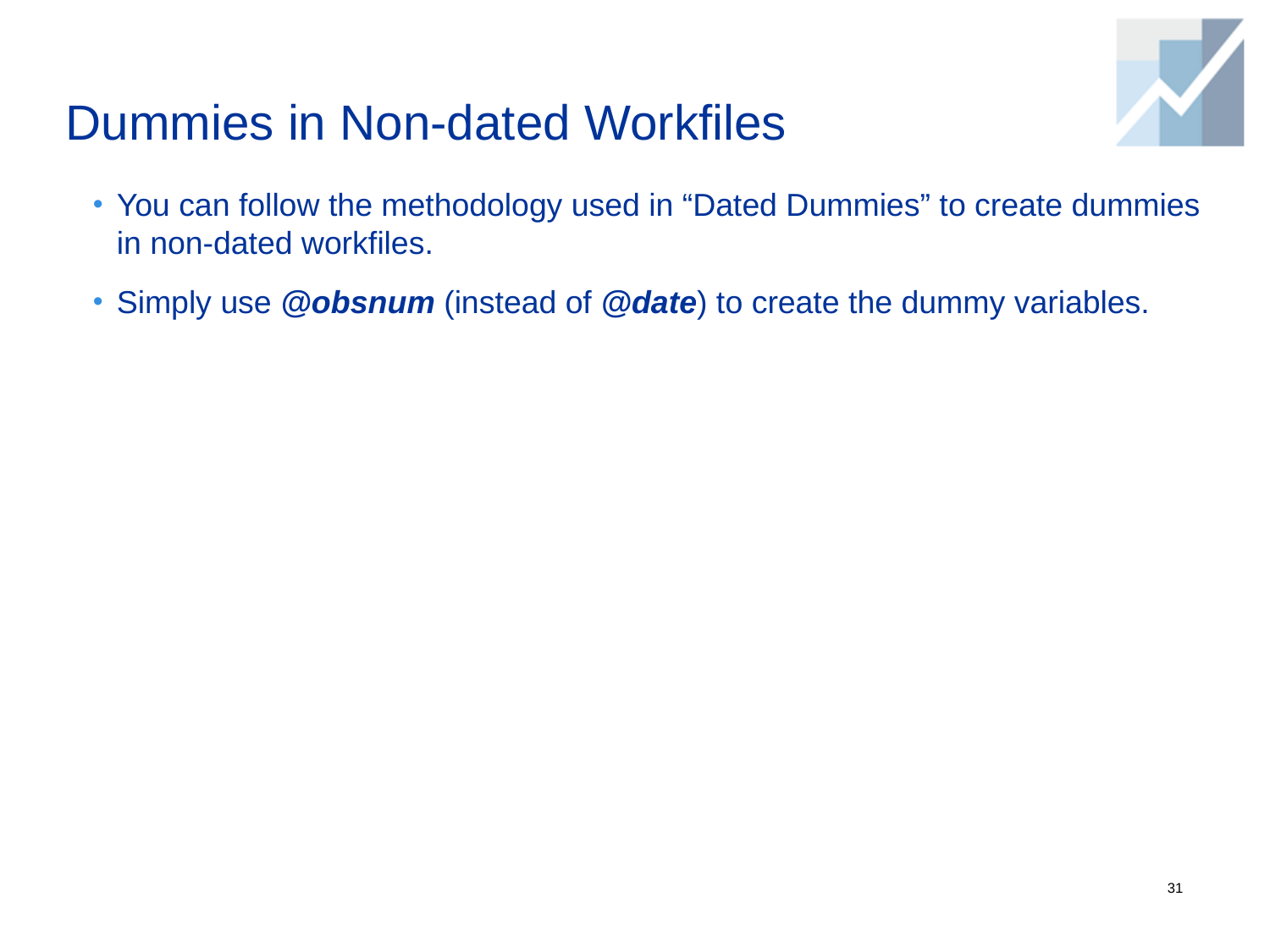

# Dummies in Non-dated Workfiles
You can follow the methodology used in “Dated Dummies” to create dummies in non-dated workfiles.
Simply use @obsnum (instead of @date) to create the dummy variables.

31